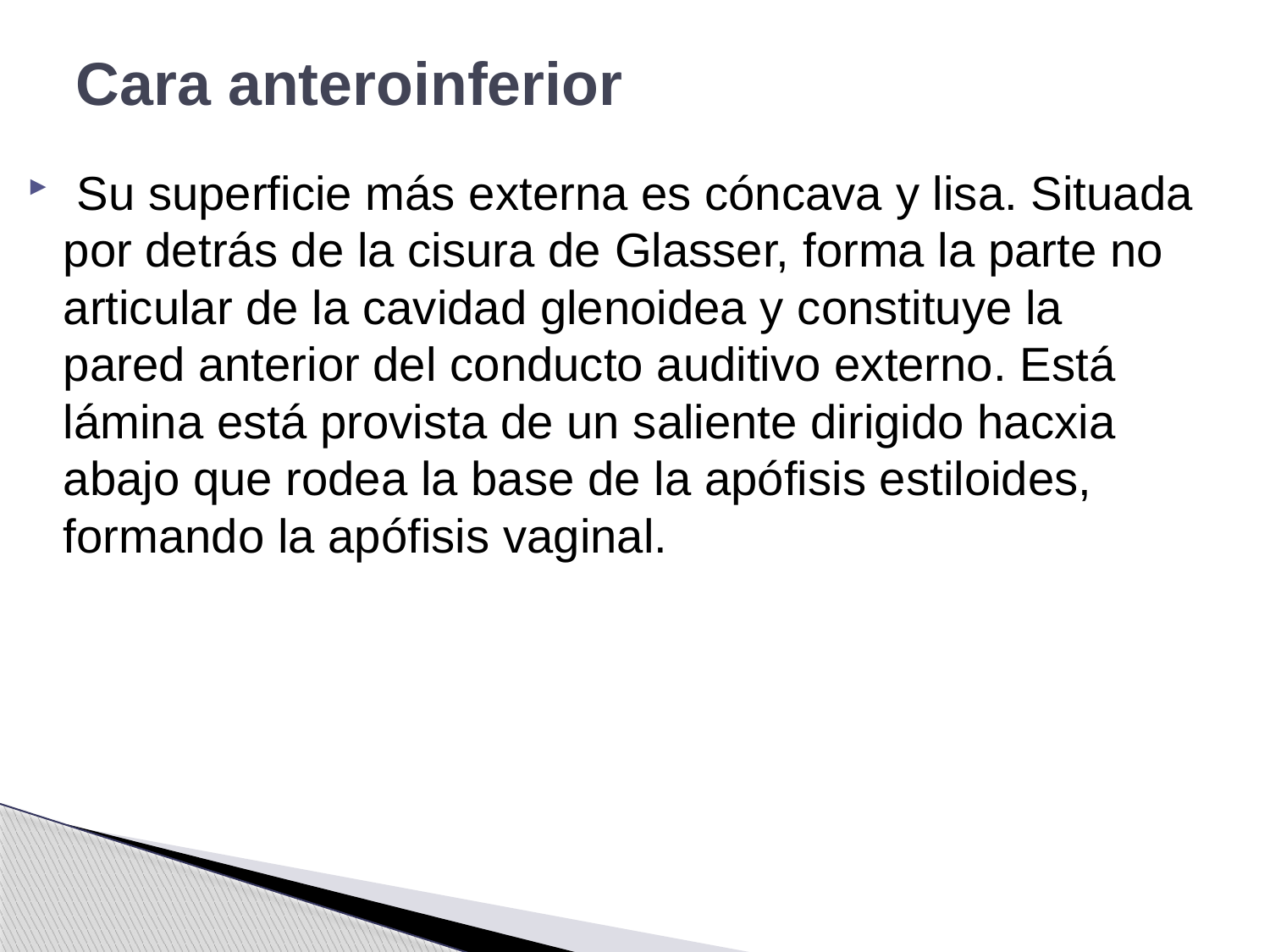

# Cara anteroinferior
 Su superficie más externa es cóncava y lisa. Situada por detrás de la cisura de Glasser, forma la parte no articular de la cavidad glenoidea y constituye la pared anterior del conducto auditivo externo. Está lámina está provista de un saliente dirigido hacxia abajo que rodea la base de la apófisis estiloides, formando la apófisis vaginal.